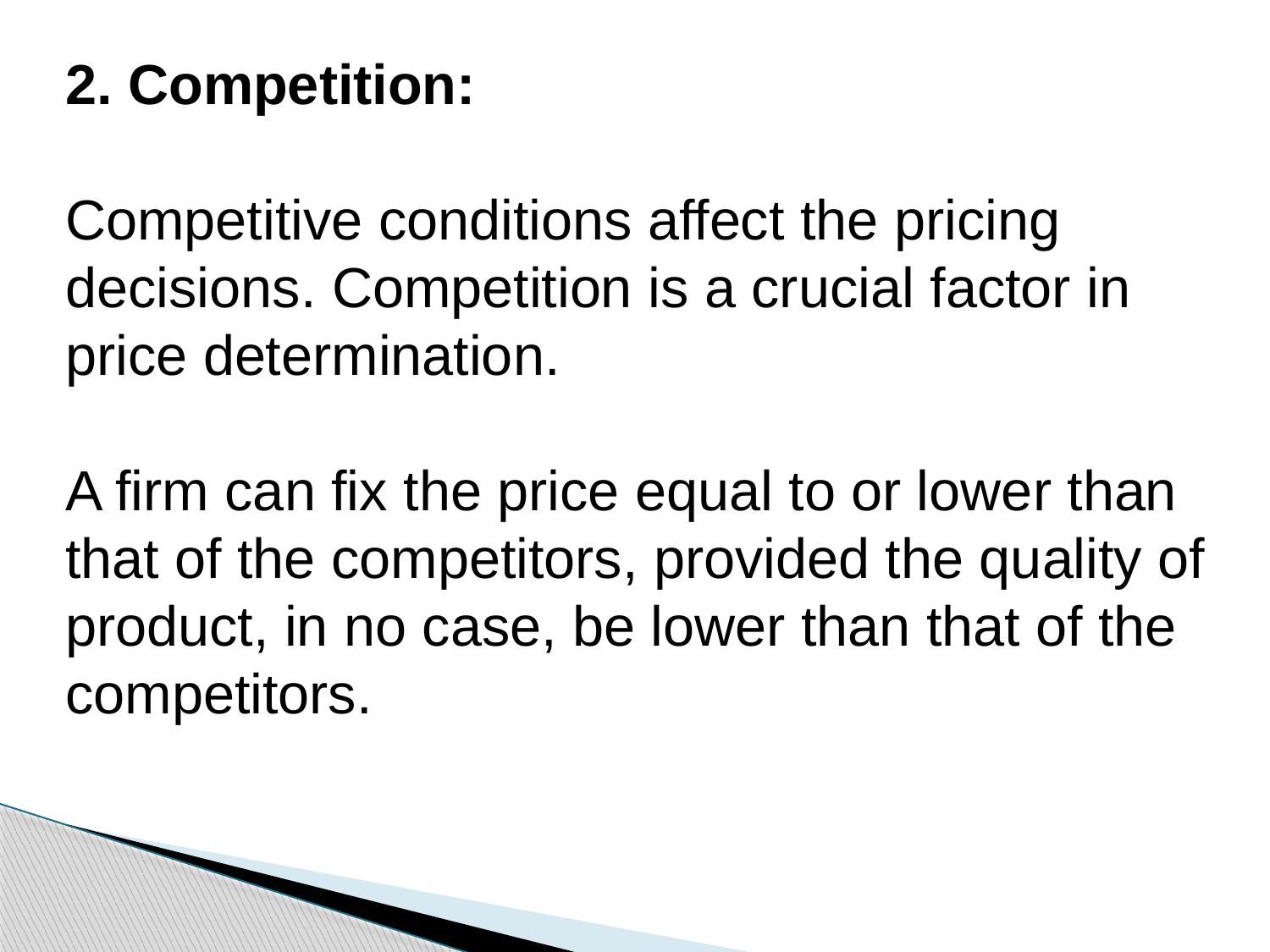

2. Competition:

Competitive conditions affect the pricing decisions. Competition is a crucial factor in price determination.

A firm can fix the price equal to or lower than that of the competitors, provided the quality of product, in no case, be lower than that of the competitors.